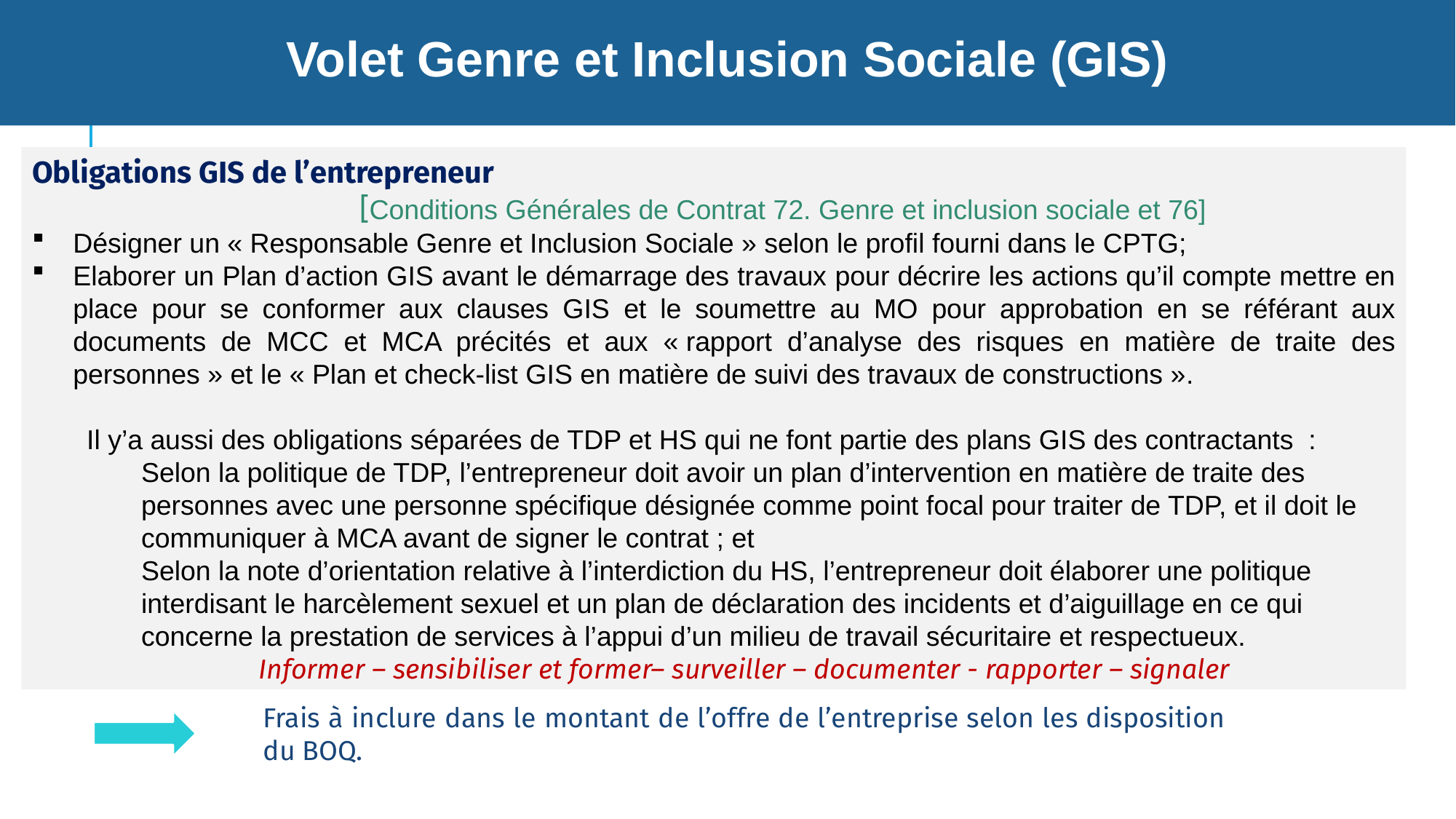

Volet Genre et Inclusion Sociale (GIS)
Obligations GIS de l’entrepreneur
			[Conditions Générales de Contrat 72. Genre et inclusion sociale et 76]
Désigner un « Responsable Genre et Inclusion Sociale » selon le profil fourni dans le CPTG;
Elaborer un Plan d’action GIS avant le démarrage des travaux pour décrire les actions qu’il compte mettre en place pour se conformer aux clauses GIS et le soumettre au MO pour approbation en se référant aux documents de MCC et MCA précités et aux « rapport d’analyse des risques en matière de traite des personnes » et le « Plan et check-list GIS en matière de suivi des travaux de constructions ».

Il y’a aussi des obligations séparées de TDP et HS qui ne font partie des plans GIS des contractants  :
Selon la politique de TDP, l’entrepreneur doit avoir un plan d’intervention en matière de traite des personnes avec une personne spécifique désignée comme point focal pour traiter de TDP, et il doit le communiquer à MCA avant de signer le contrat ; et
Selon la note d’orientation relative à l’interdiction du HS, l’entrepreneur doit élaborer une politique interdisant le harcèlement sexuel et un plan de déclaration des incidents et d’aiguillage en ce qui concerne la prestation de services à l’appui d’un milieu de travail sécuritaire et respectueux.
 Informer – sensibiliser et former– surveiller – documenter - rapporter – signaler
Frais à inclure dans le montant de l’offre de l’entreprise selon les disposition du BOQ.